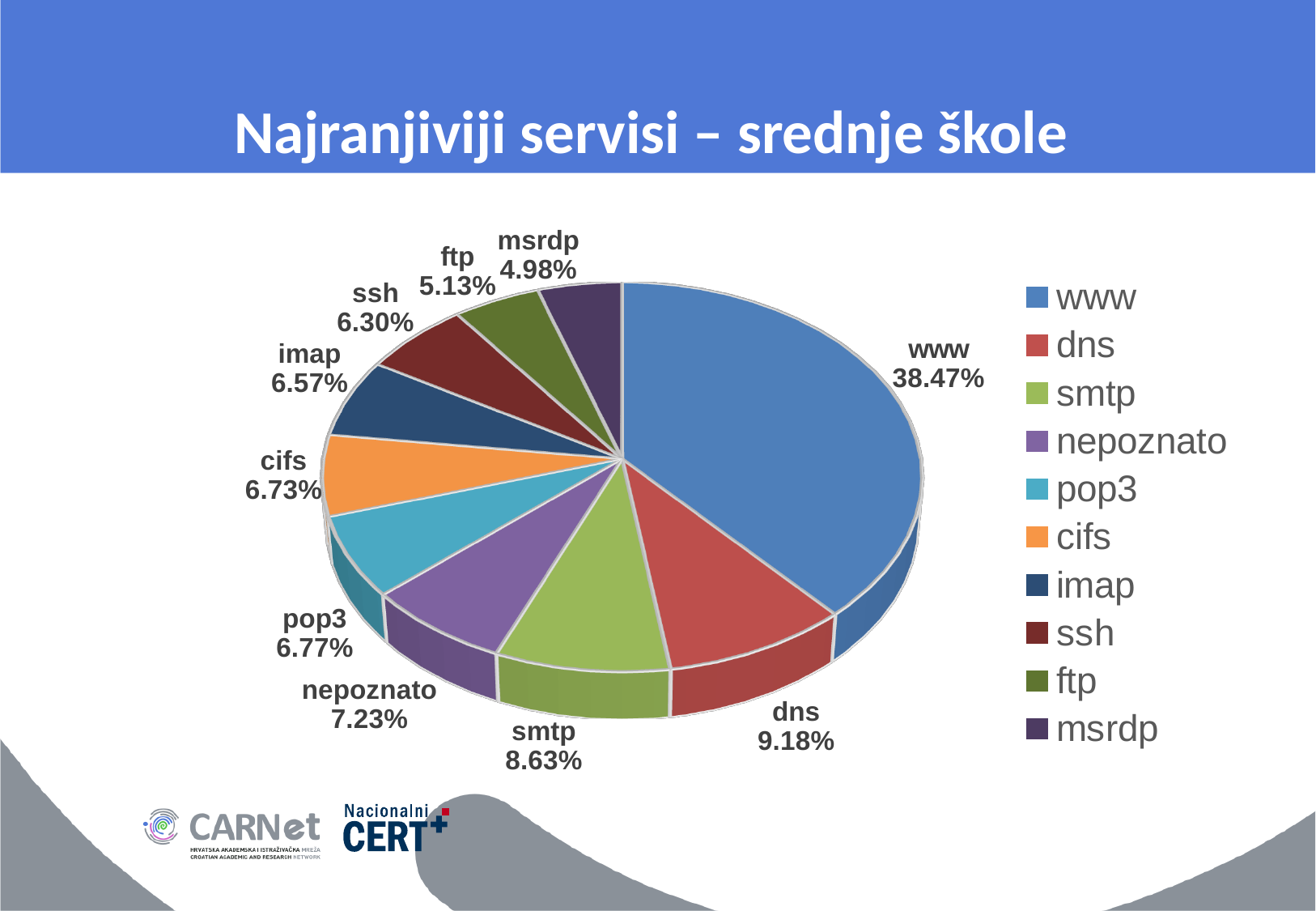

# Najranjiviji servisi – srednje škole

[unsupported chart]